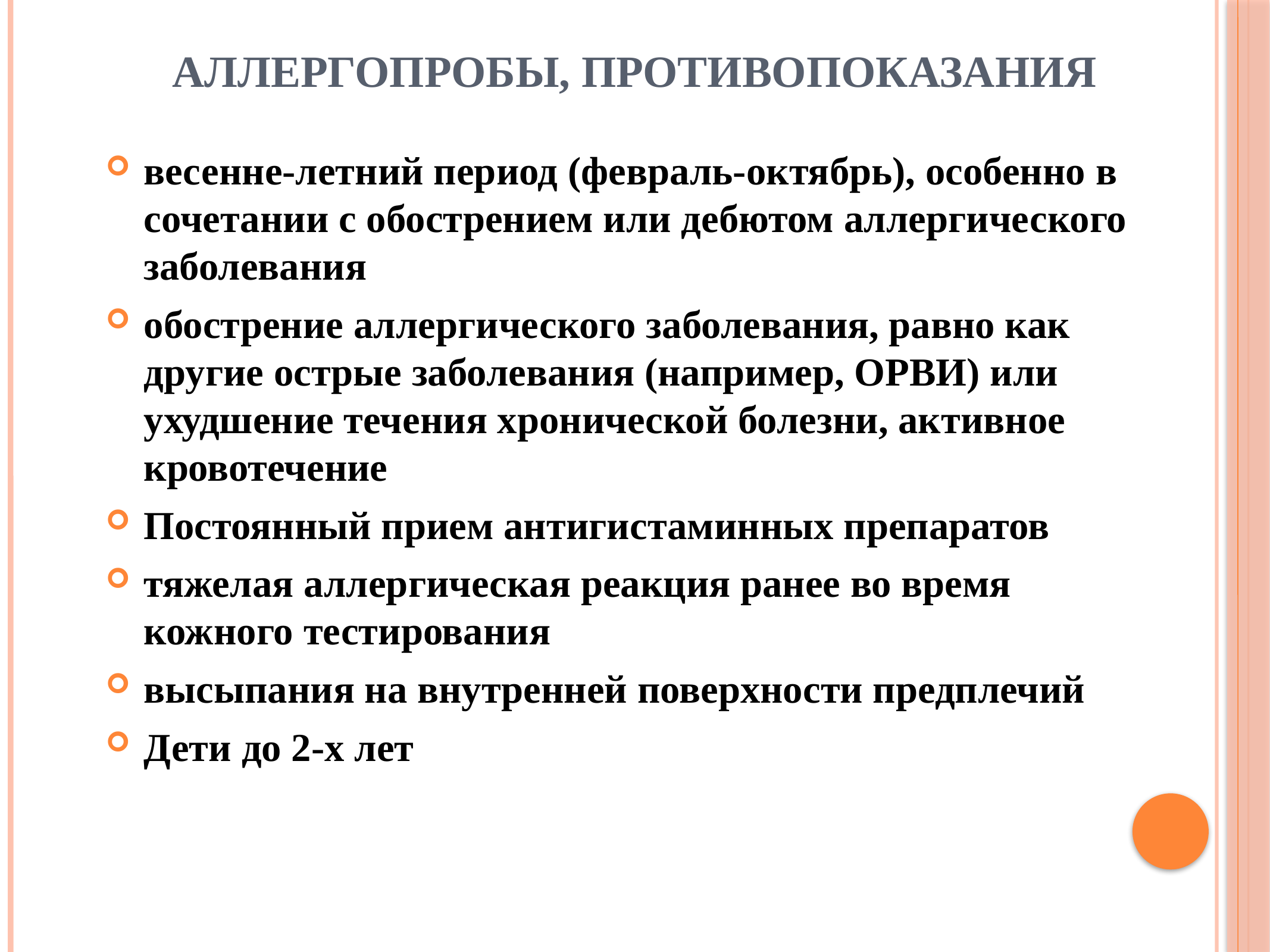

# АЛЛЕРГОПРОБЫ, ПРОТИВОПОКАЗАНИЯ
весенне-летний период (февраль-октябрь), особенно в сочетании с обострением или дебютом аллергического заболевания
обострение аллергического заболевания, равно как другие острые заболевания (например, ОРВИ) или ухудшение течения хронической болезни, активное кровотечение
Постоянный прием антигистаминных препаратов
тяжелая аллергическая реакция ранее во время кожного тестирования
высыпания на внутренней поверхности предплечий
Дети до 2-х лет